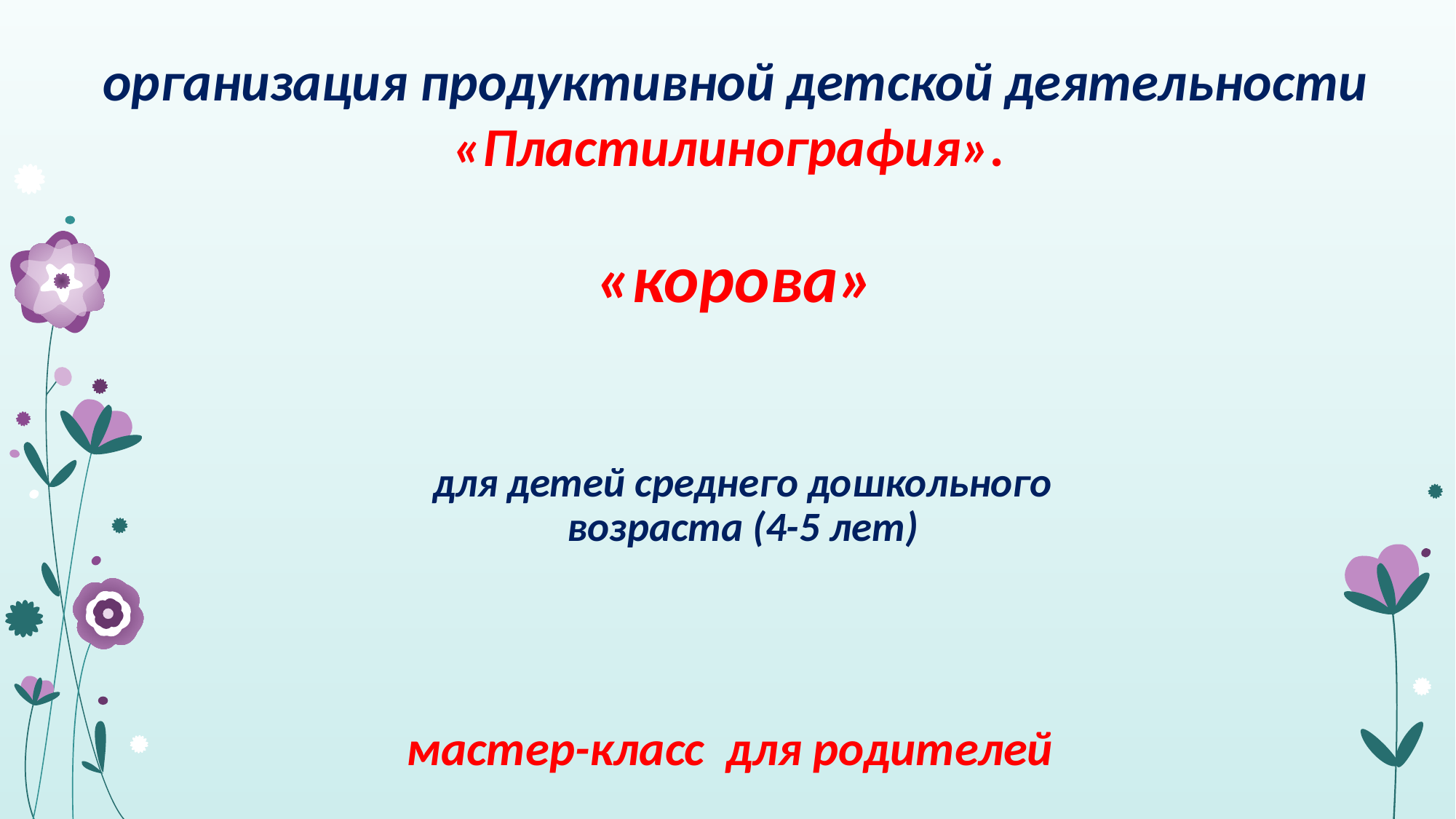

# организация продуктивной детской деятельности «Пластилинография». «корова»
для детей среднего дошкольного возраста (4-5 лет)
мастер-класс  для родителей